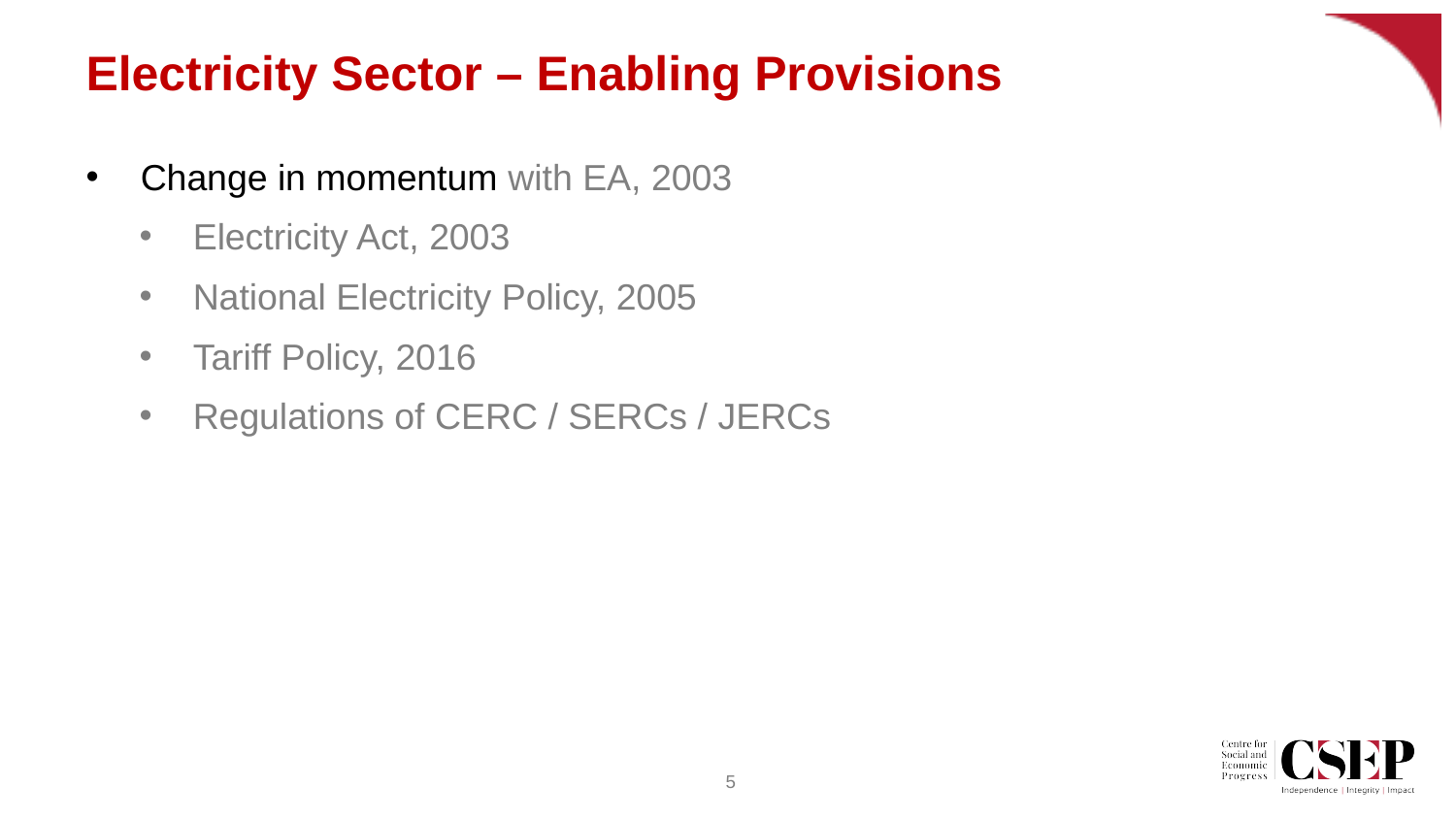

# Electricity Sector – Enabling Provisions
Change in momentum with EA, 2003
Electricity Act, 2003
National Electricity Policy, 2005
Tariff Policy, 2016
Regulations of CERC / SERCs / JERCs